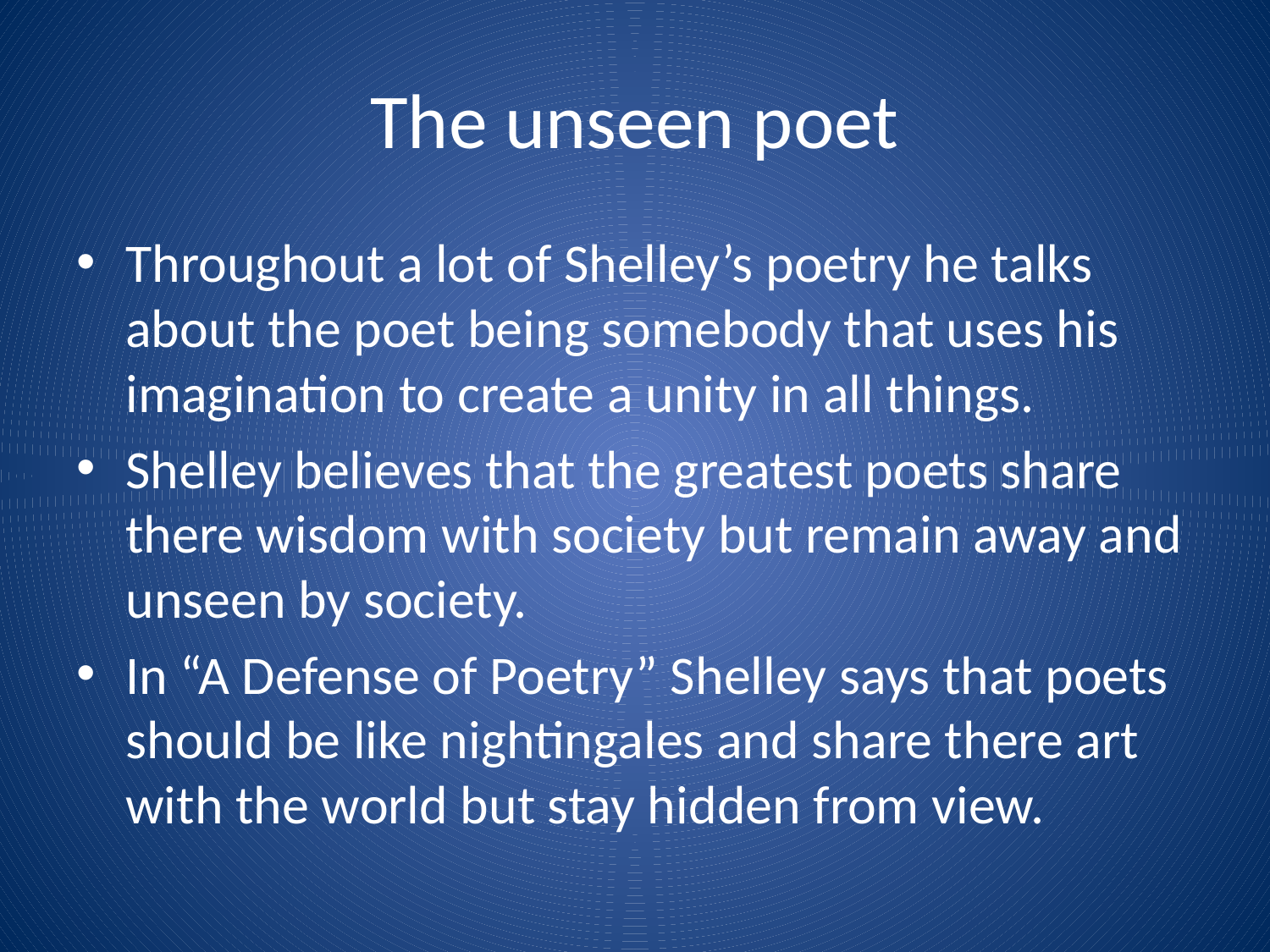

# The unseen poet
Throughout a lot of Shelley’s poetry he talks about the poet being somebody that uses his imagination to create a unity in all things.
Shelley believes that the greatest poets share there wisdom with society but remain away and unseen by society.
In “A Defense of Poetry” Shelley says that poets should be like nightingales and share there art with the world but stay hidden from view.